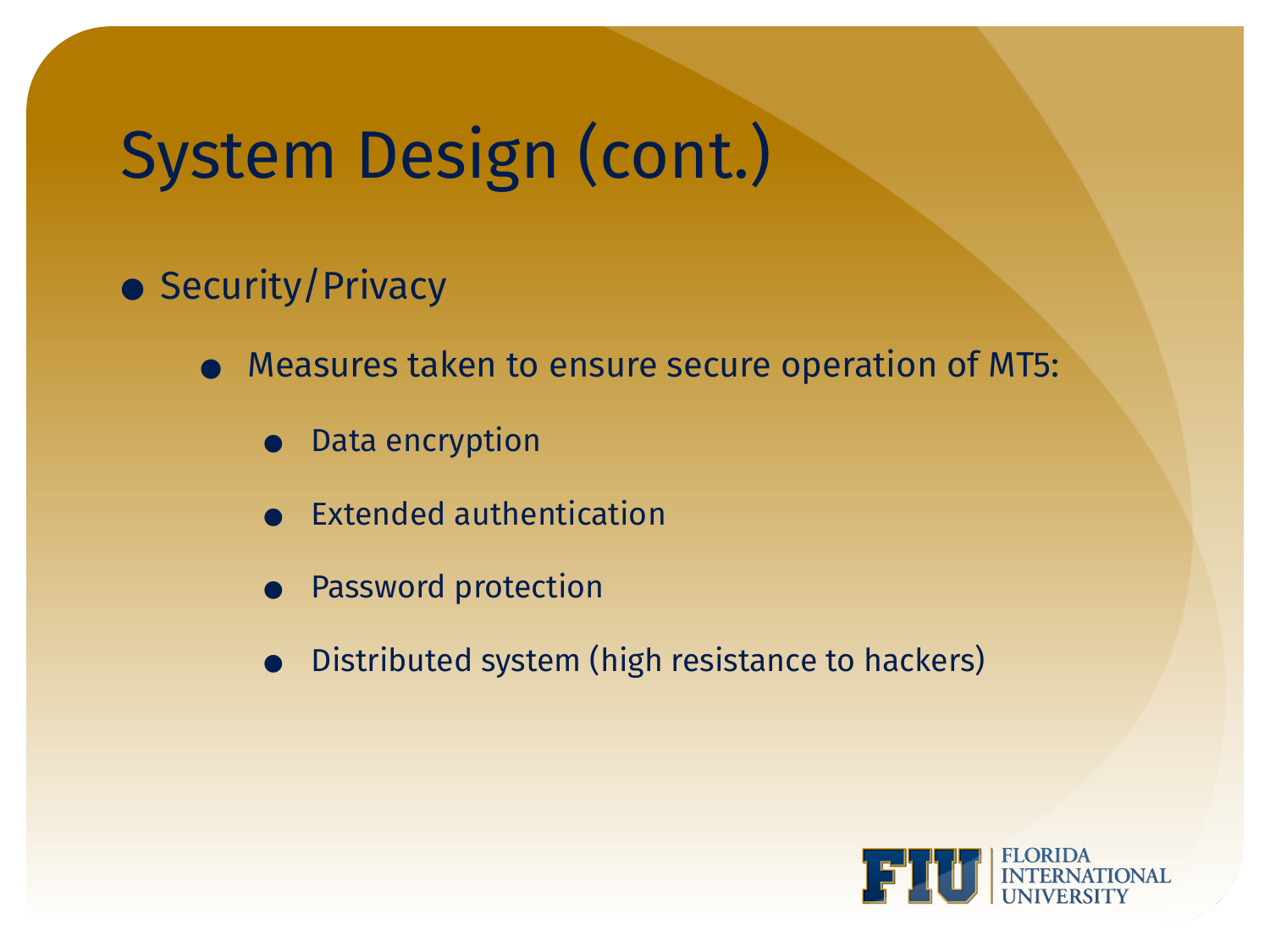

# System Design (cont.)
Security/Privacy
Measures taken to ensure secure operation of MT5:
Data encryption
Extended authentication
Password protection
Distributed system (high resistance to hackers)